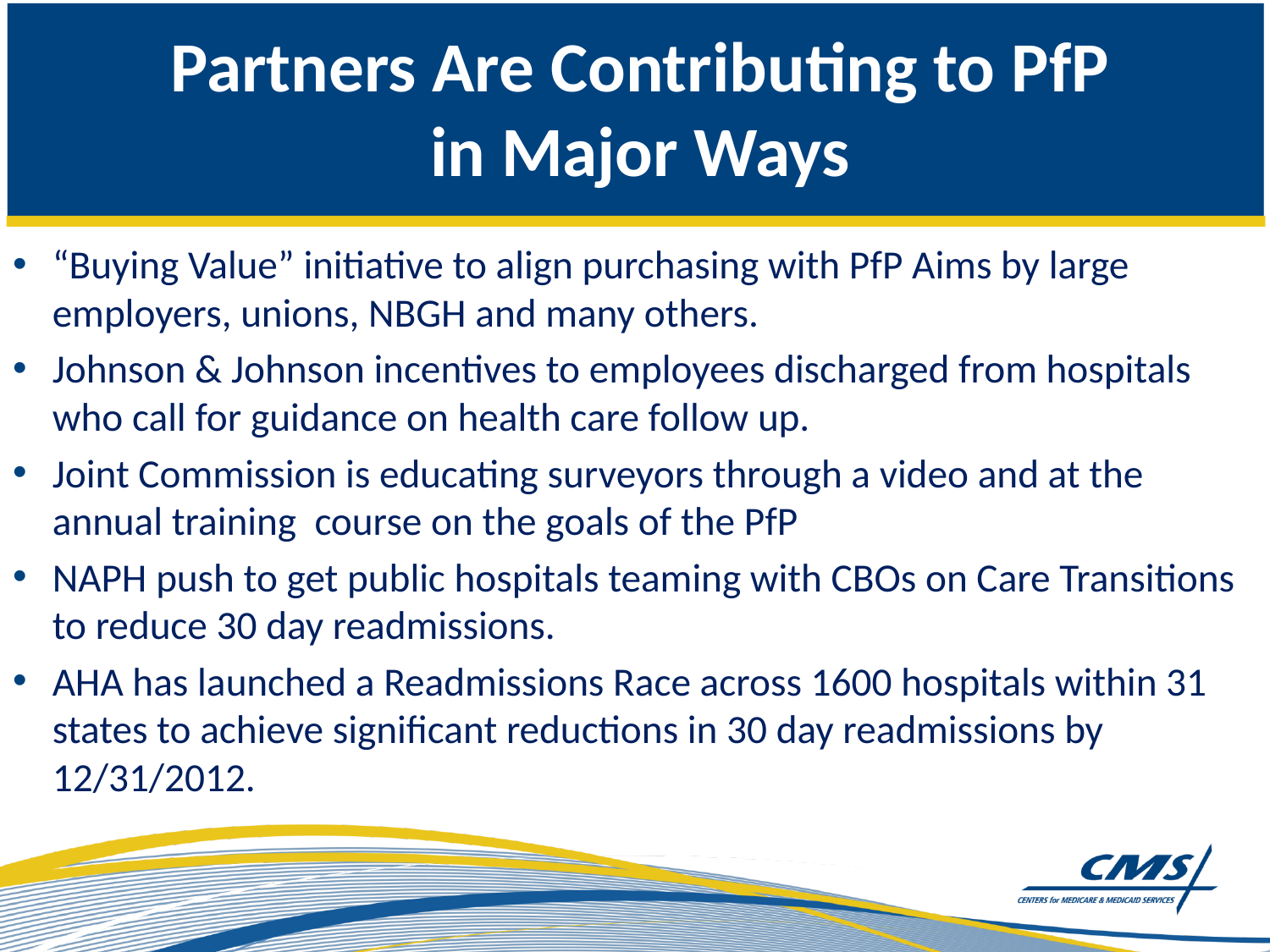

# Partners Are Contributing to PfP in Major Ways
“Buying Value” initiative to align purchasing with PfP Aims by large employers, unions, NBGH and many others.
Johnson & Johnson incentives to employees discharged from hospitals who call for guidance on health care follow up.
Joint Commission is educating surveyors through a video and at the annual training  course on the goals of the PfP
NAPH push to get public hospitals teaming with CBOs on Care Transitions to reduce 30 day readmissions.
AHA has launched a Readmissions Race across 1600 hospitals within 31 states to achieve significant reductions in 30 day readmissions by 12/31/2012.